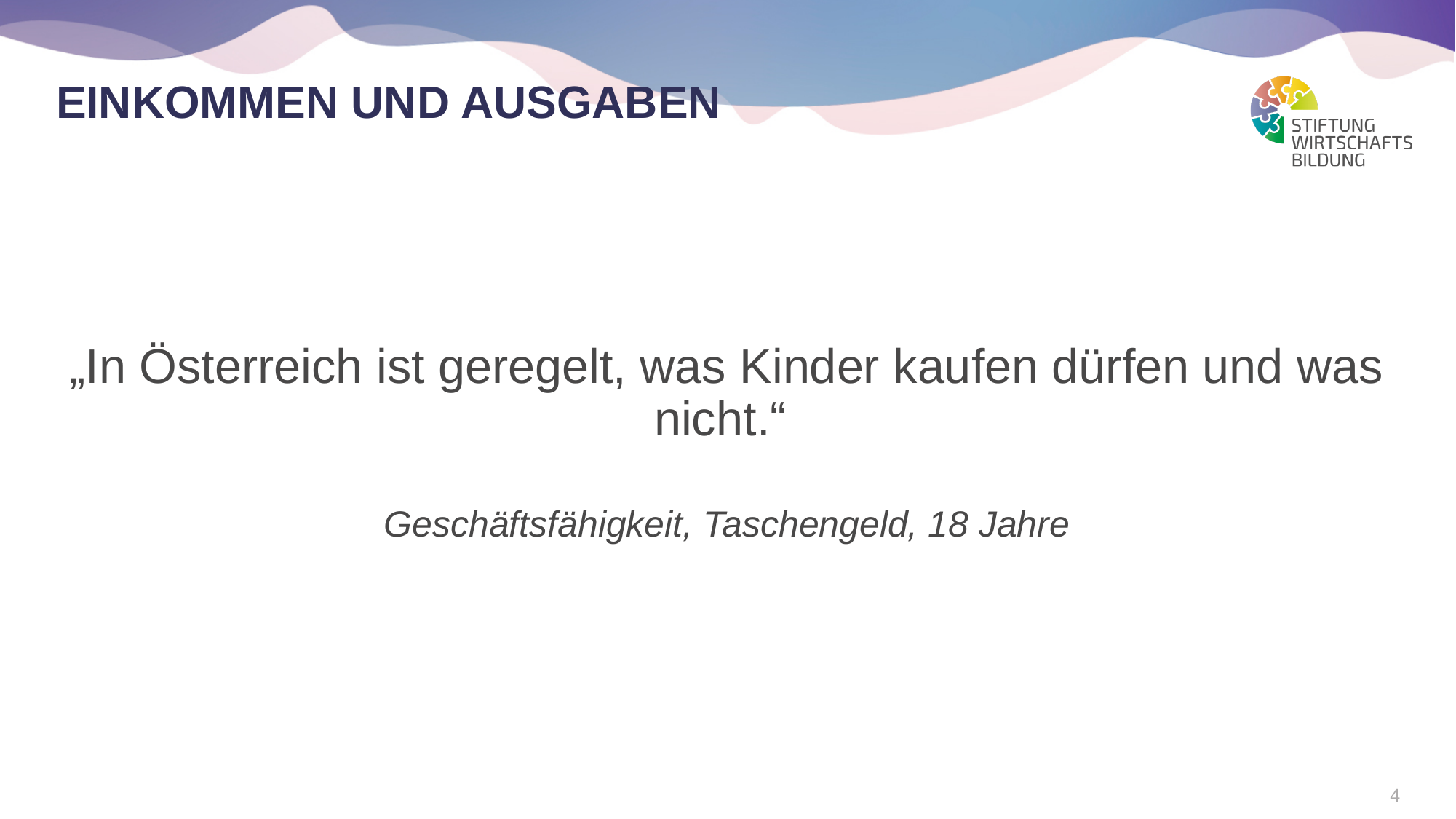

# Einkommen und Ausgaben

„In Österreich ist geregelt, was Kinder kaufen dürfen und was nicht.“

Geschäftsfähigkeit, Taschengeld, 18 Jahre
4